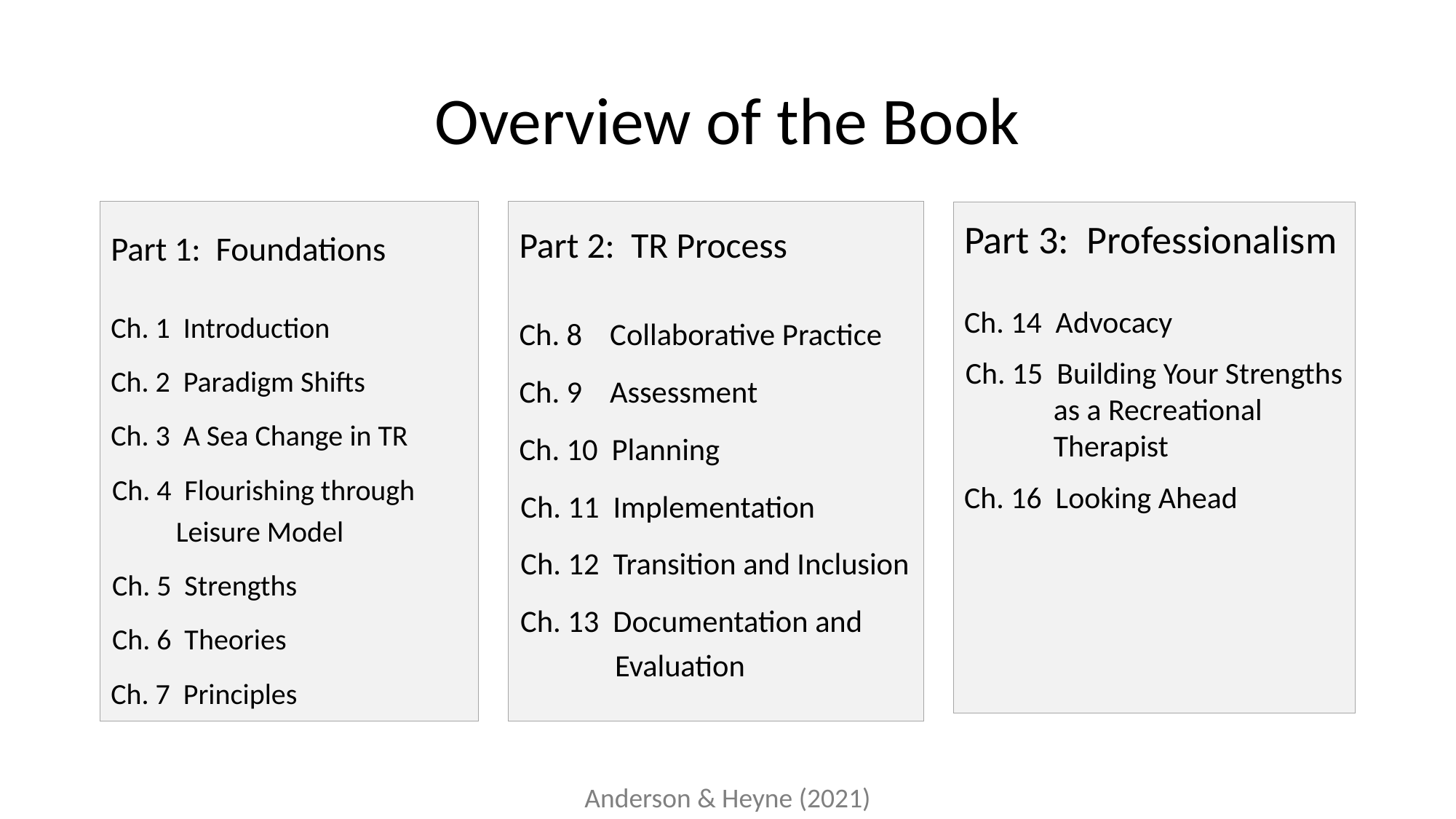

# Overview of the Book

Part 2:  TR Process

Ch. 8    Collaborative Practice
Ch. 9    Assessment
Ch. 10  Planning
Ch. 11  Implementation
Ch. 12  Transition and Inclusion
Ch. 13  Documentation and Evaluation

Part 1:  Foundations

Ch. 1  Introduction
Ch. 2  Paradigm Shifts
Ch. 3  A Sea Change in TR
Ch. 4  Flourishing through Leisure Model
Ch. 5  Strengths
Ch. 6  Theories
Ch. 7  Principles

Part 3:  Professionalism

Ch. 14  Advocacy
Ch. 15  Building Your Strengths as a Recreational Therapist
Ch. 16  Looking Ahead

Anderson & Heyne (2021)